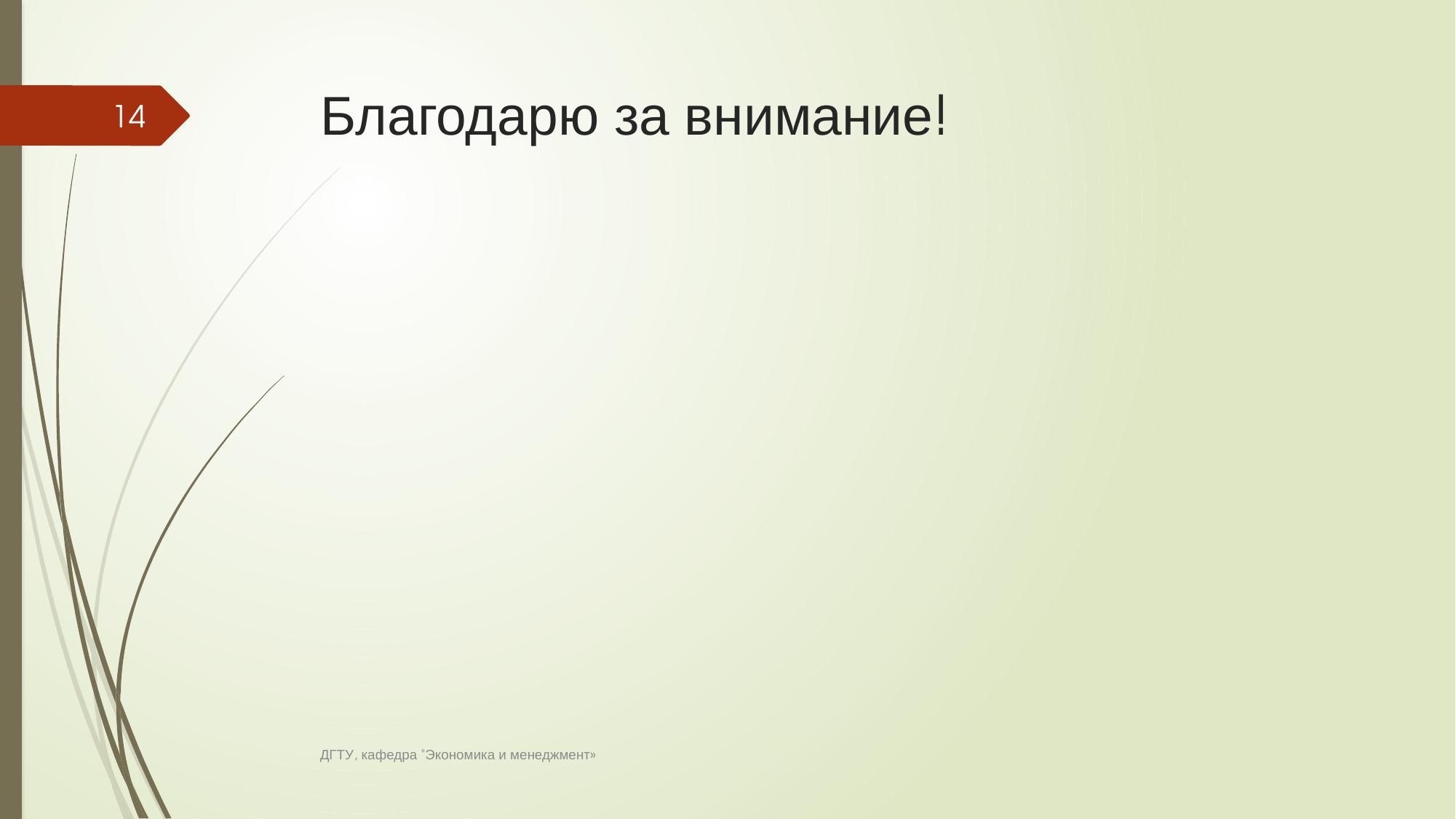

# Благодарю за внимание!
14
ДГТУ, кафедра "Экономика и менеджмент»